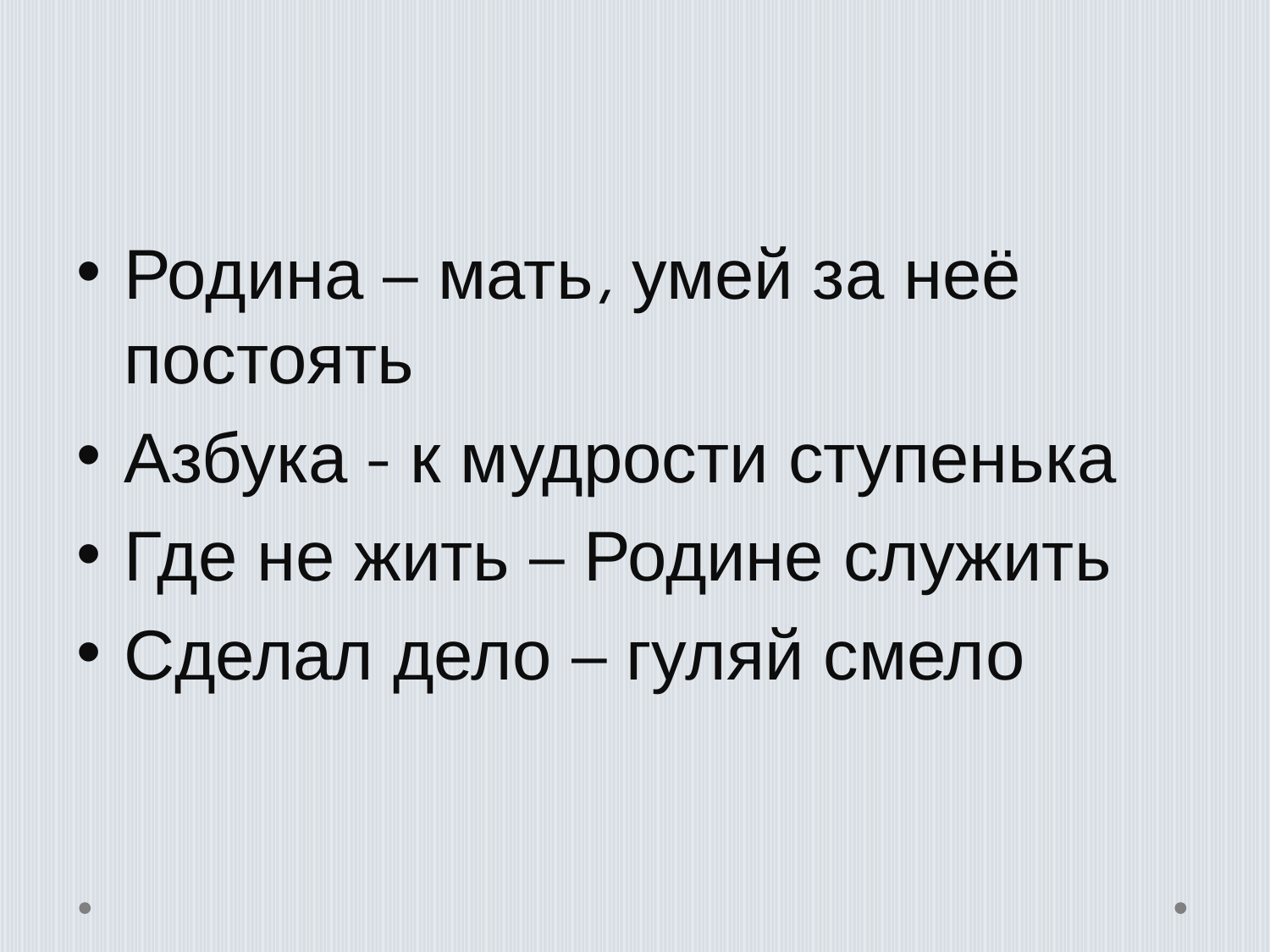

#
Родина – мать, умей за неё постоять
Азбука - к мудрости ступенька
Где не жить – Родине служить
Сделал дело – гуляй смело